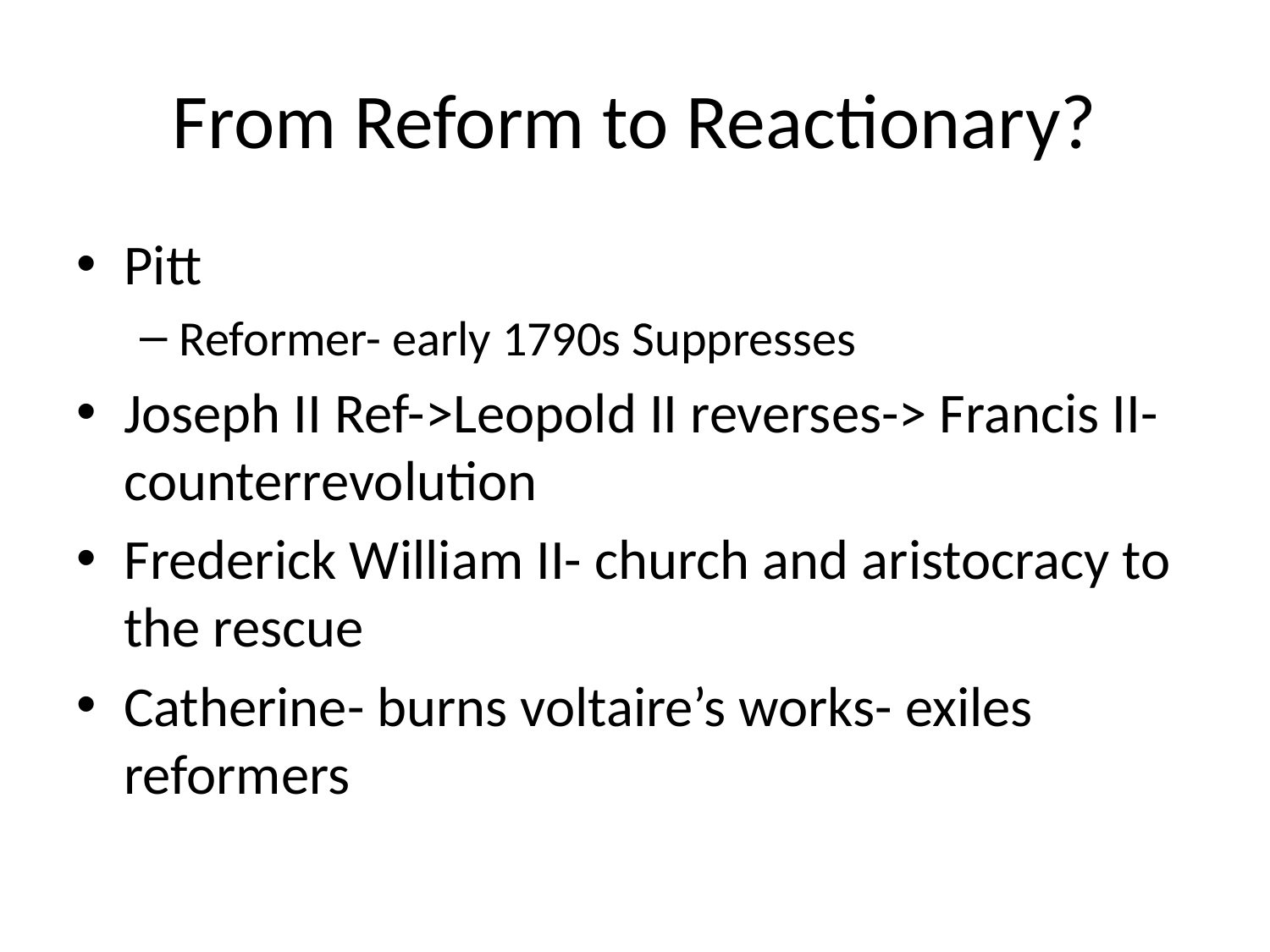

# From Reform to Reactionary?
Pitt
Reformer- early 1790s Suppresses
Joseph II Ref->Leopold II reverses-> Francis II- counterrevolution
Frederick William II- church and aristocracy to the rescue
Catherine- burns voltaire’s works- exiles reformers